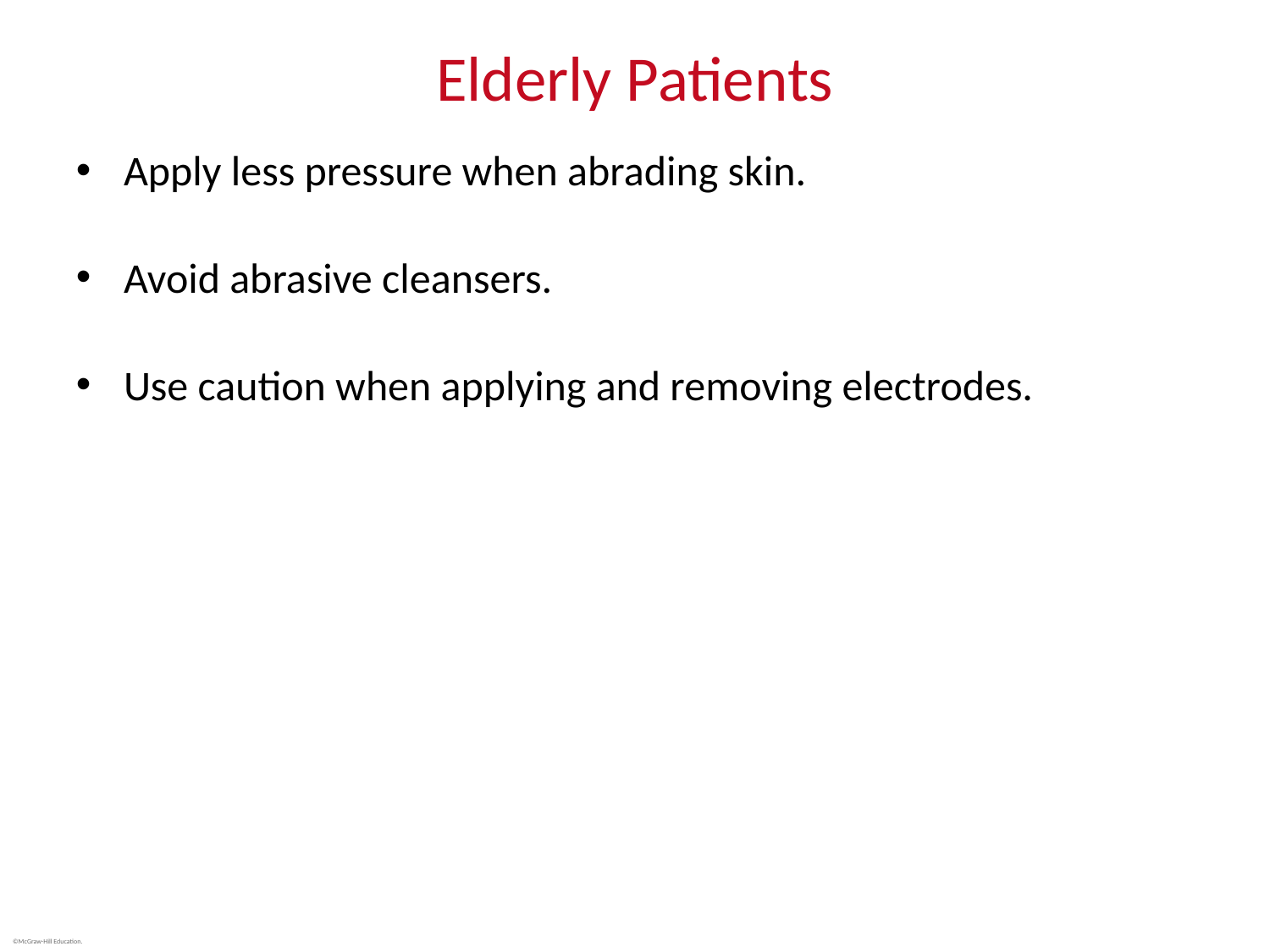

# Elderly Patients
Apply less pressure when abrading skin.
Avoid abrasive cleansers.
Use caution when applying and removing electrodes.